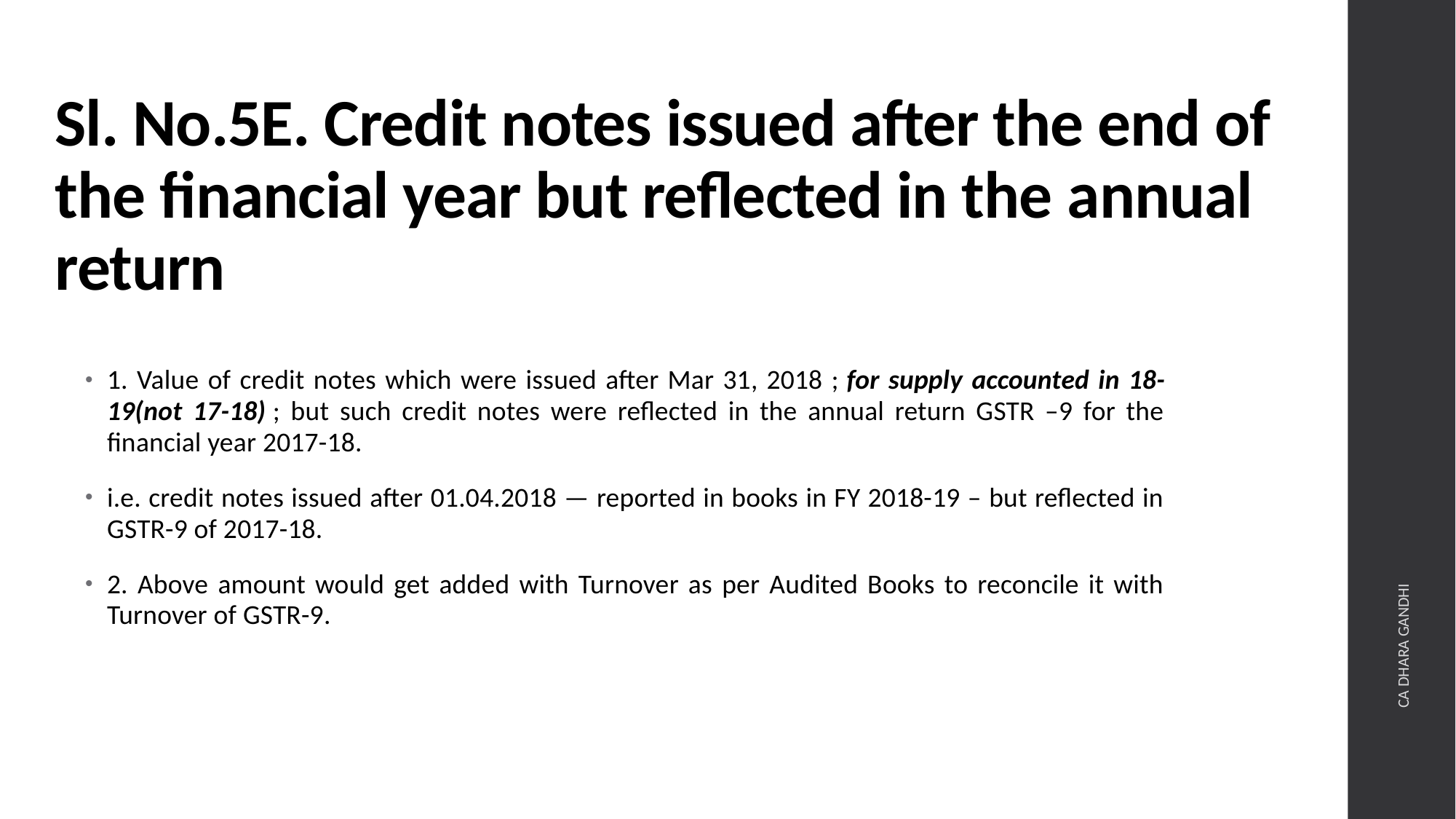

# Sl. No.5E. Credit notes issued after the end of the financial year but reflected in the annual return
1. Value of credit notes which were issued after Mar 31, 2018 ; for supply accounted in 18-19(not 17-18) ; but such credit notes were reflected in the annual return GSTR –9 for the financial year 2017-18.
i.e. credit notes issued after 01.04.2018 — reported in books in FY 2018-19 – but reflected in GSTR-9 of 2017-18.
2. Above amount would get added with Turnover as per Audited Books to reconcile it with Turnover of GSTR-9.

CA DHARA GANDHI